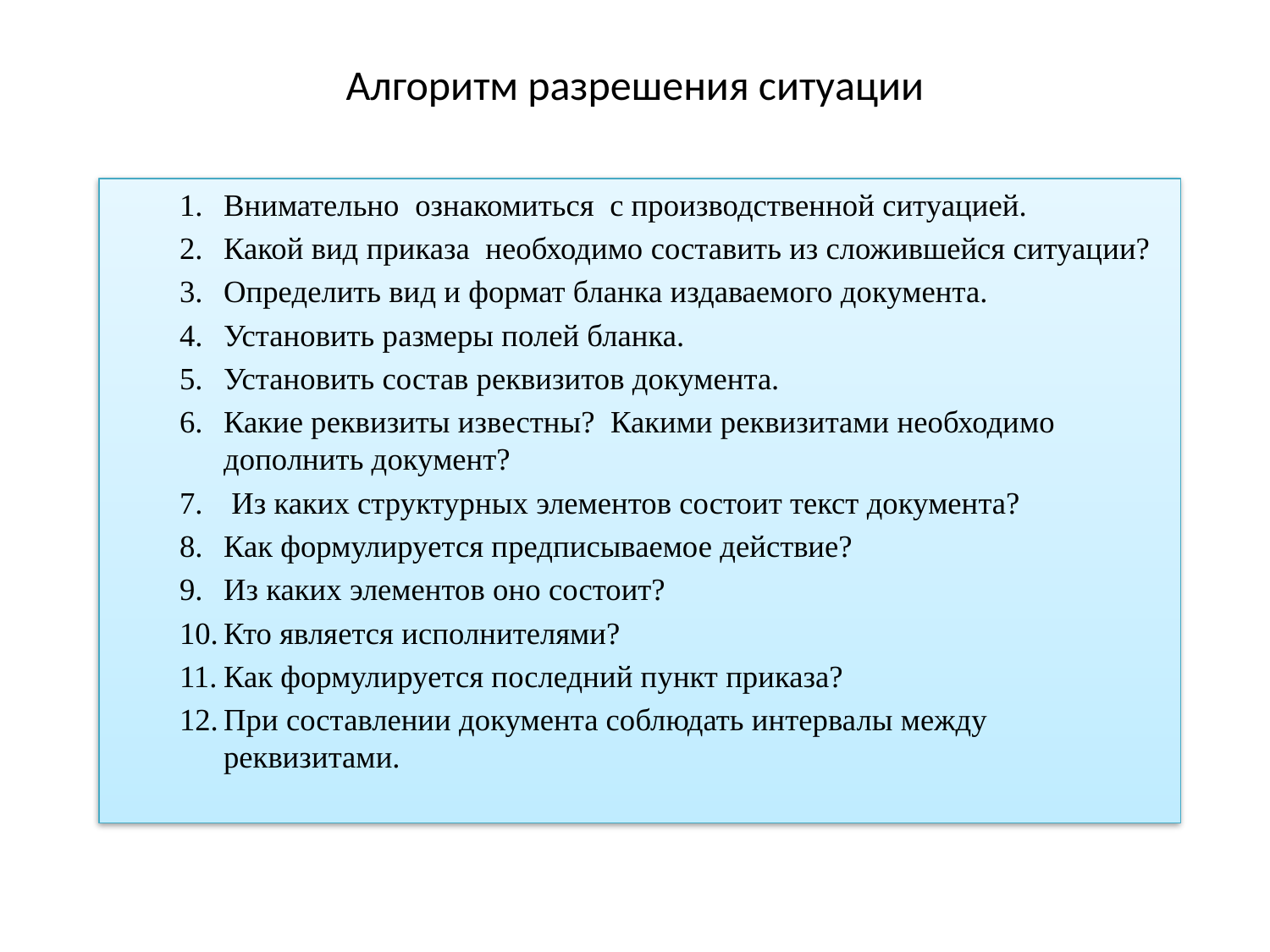

# Алгоритм разрешения ситуации
Внимательно  ознакомиться  с производственной ситуацией.
Какой вид приказа  необходимо составить из сложившейся ситуации?
Определить вид и формат бланка издаваемого документа.
Установить размеры полей бланка.
Установить состав реквизитов документа.
Какие реквизиты известны?  Какими реквизитами необходимо дополнить документ?
 Из каких структурных элементов состоит текст документа?
Как формулируется предписываемое действие?
Из каких элементов оно состоит?
Кто является исполнителями?
Как формулируется последний пункт приказа?
При составлении документа соблюдать интервалы между реквизитами.